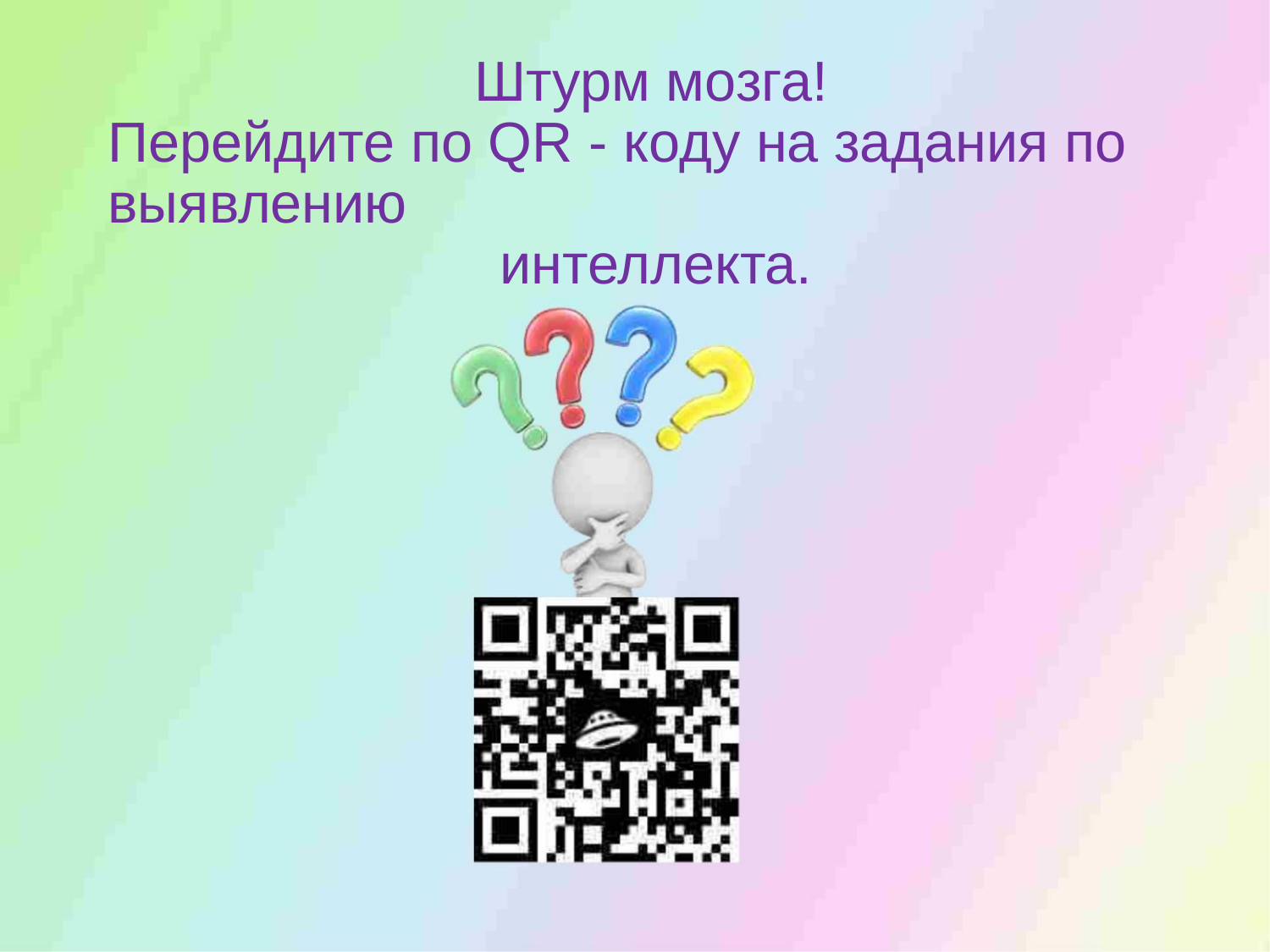

Штурм мозга!
Перейдите по QR - коду на задания по выявлению
интеллекта.